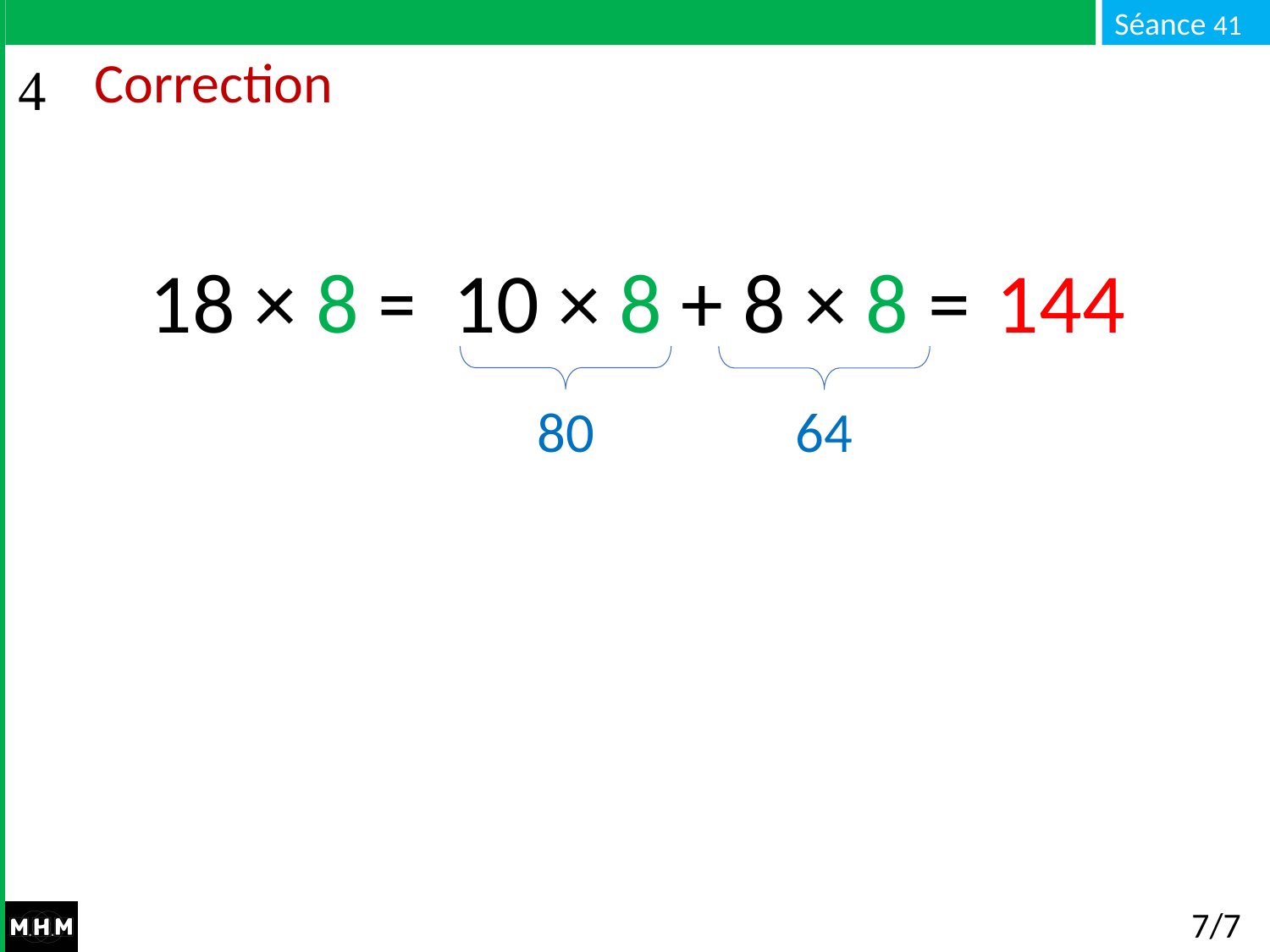

# Correction
10 × 8 + 8 × 8 = …
144
18 × 8 = …

80

64
7/7